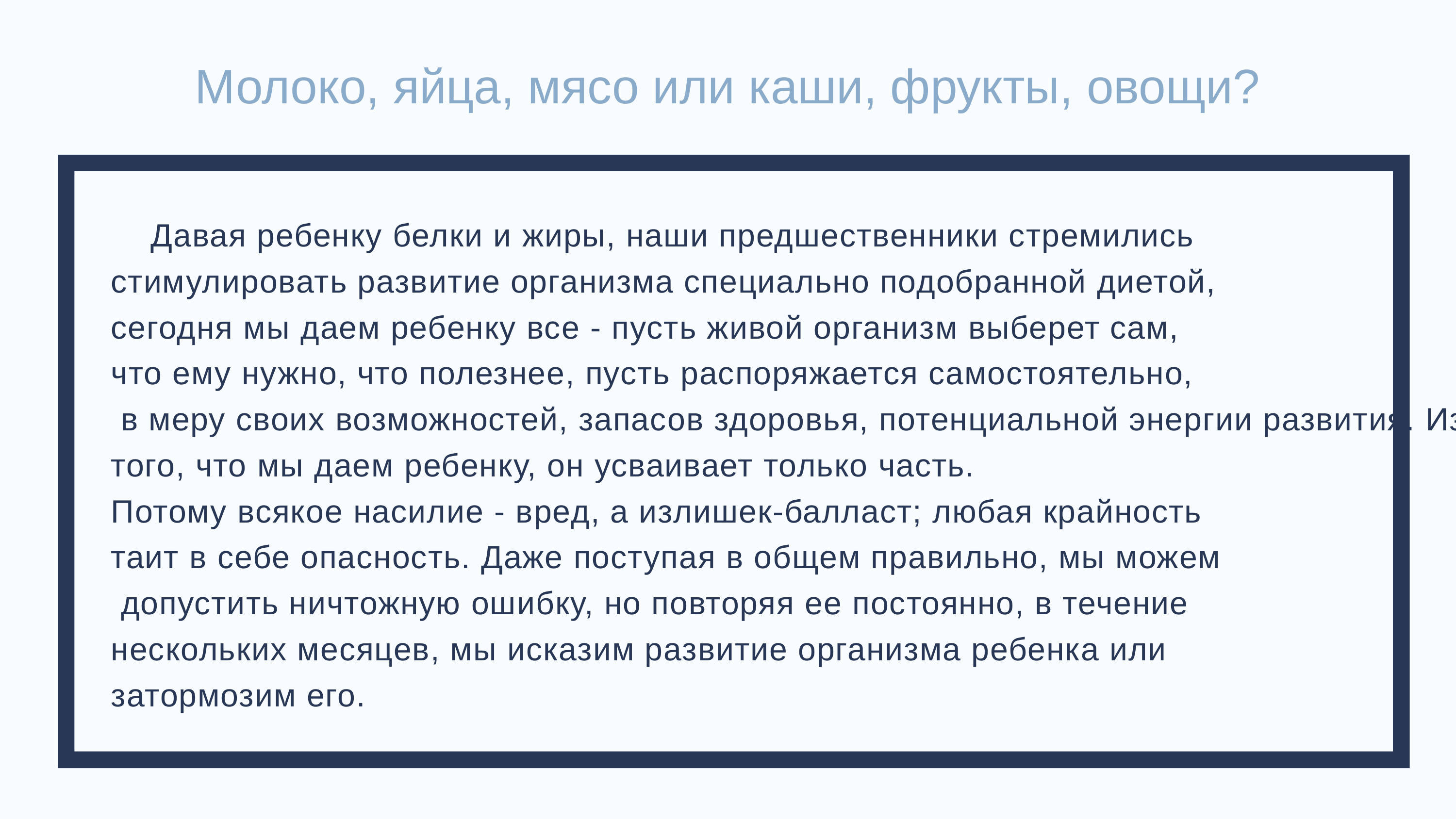

Молоко, яйца, мясо или каши, фрукты, овощи?

    Давая ребенку белки и жиры, наши предшественники стремились
стимулировать развитие организма специально подобранной диетой,
сегодня мы даем ребенку все - пусть живой организм выберет сам,
что ему нужно, что полезнее, пусть распоряжается самостоятельно,
 в меру своих возможностей, запасов здоровья, потенциальной энергии развития. Из того, что мы даем ребенку, он усваивает только часть.
Потому всякое насилие - вред, а излишек-балласт; любая крайность
таит в себе опасность. Даже поступая в общем правильно, мы можем
 допустить ничтожную ошибку, но повторяя ее постоянно, в течение
нескольких месяцев, мы исказим развитие организма ребенка или
затормозим его.